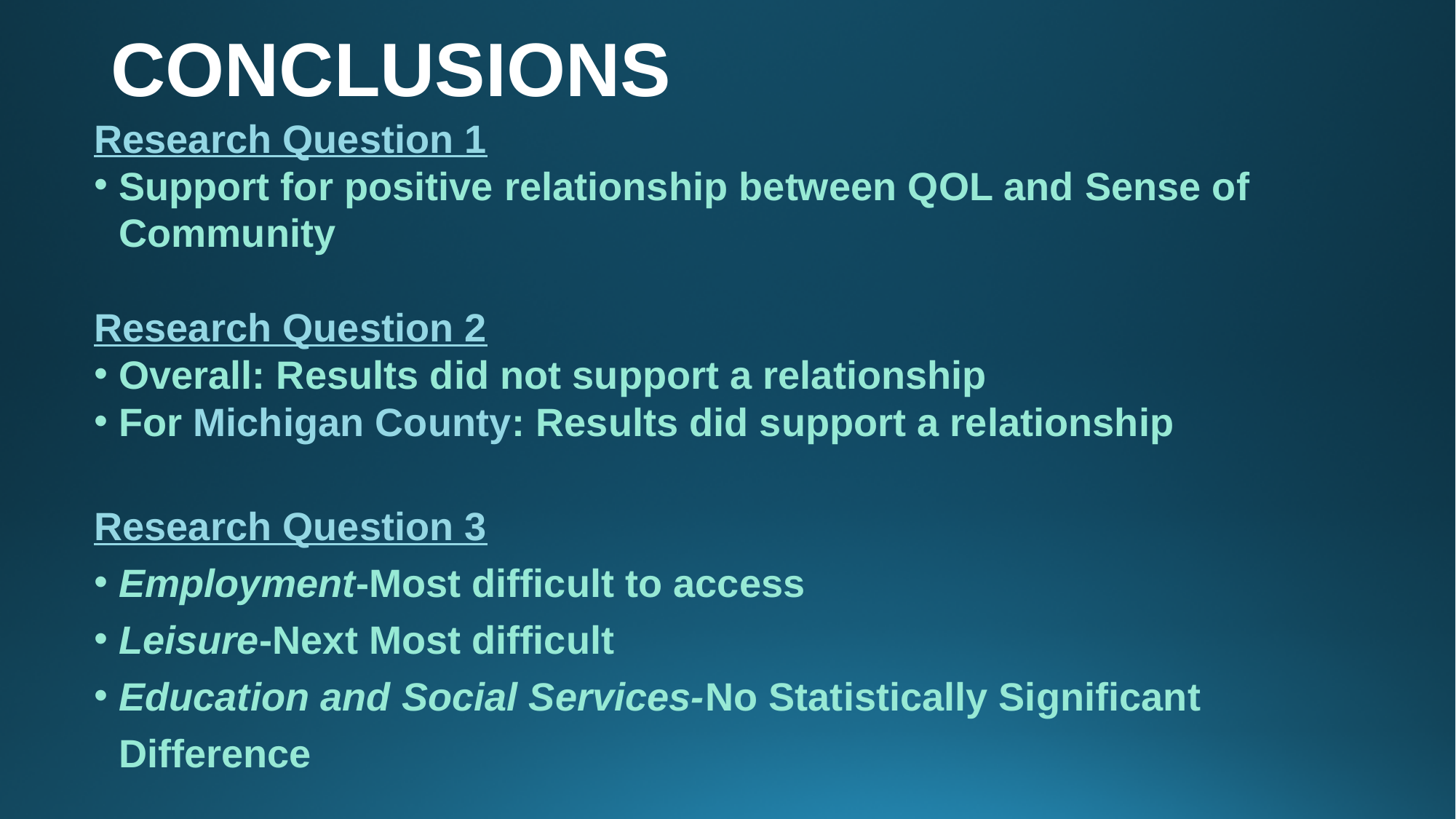

# CONCLUSIONS
Research Question 1
Support for positive relationship between QOL and Sense of Community

Research Question 2
Overall: Results did not support a relationship
For Michigan County: Results did support a relationship

Research Question 3
Employment-Most difficult to access
Leisure-Next Most difficult
Education and Social Services-No Statistically Significant Difference